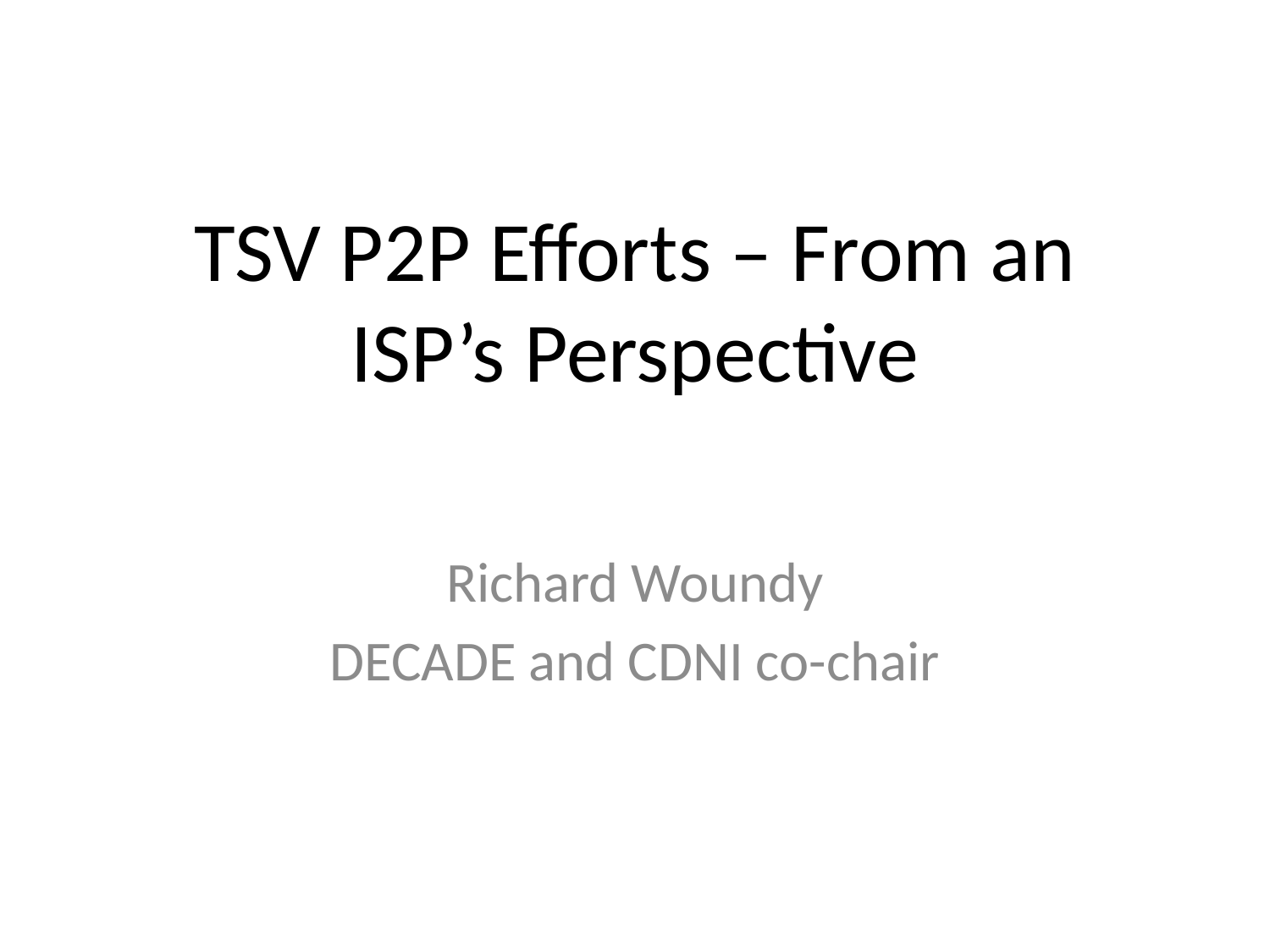

# TSV P2P Efforts – From an ISP’s Perspective
Richard Woundy
DECADE and CDNI co-chair